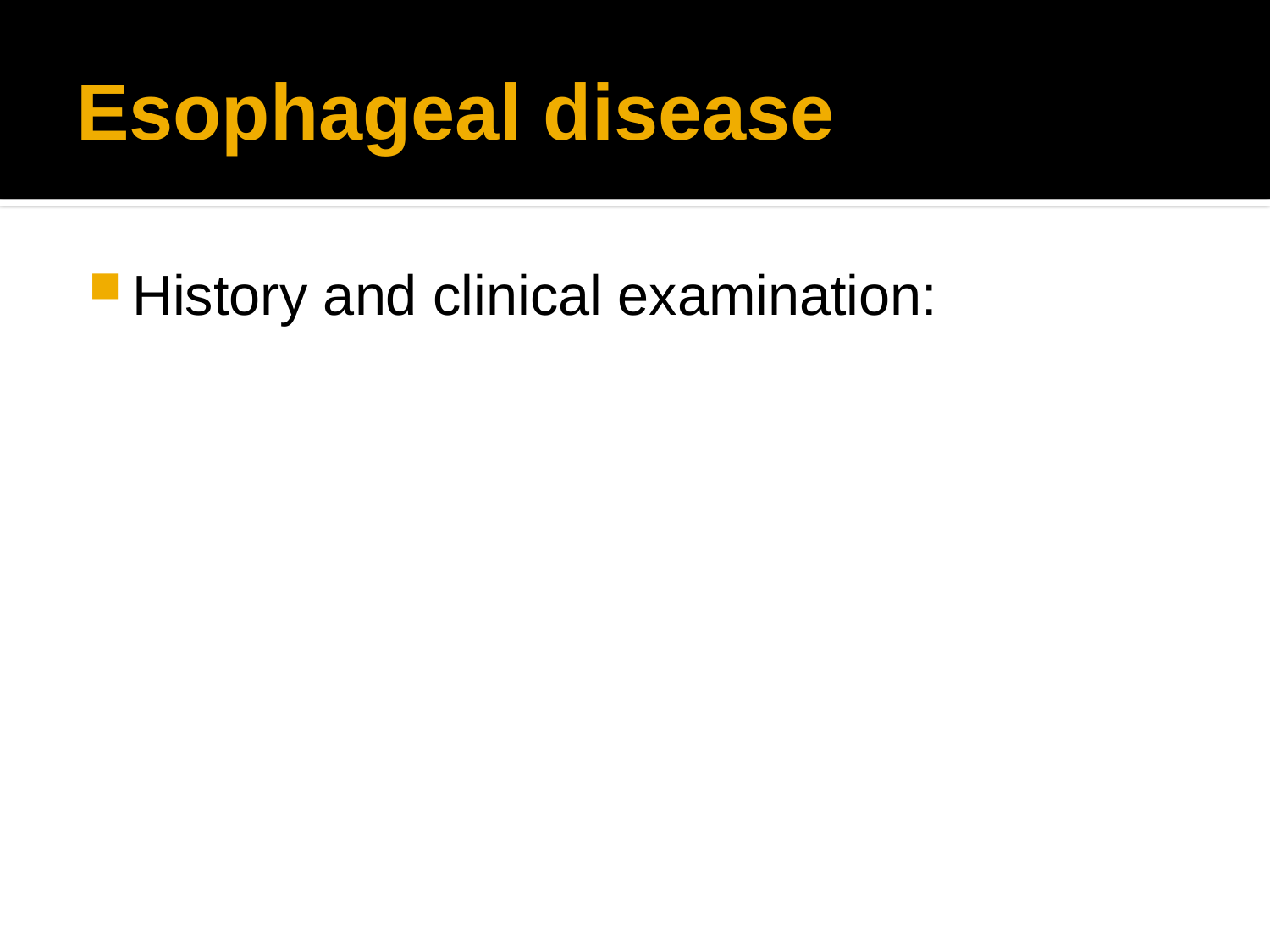

# Esophageal disease
History and clinical examination: